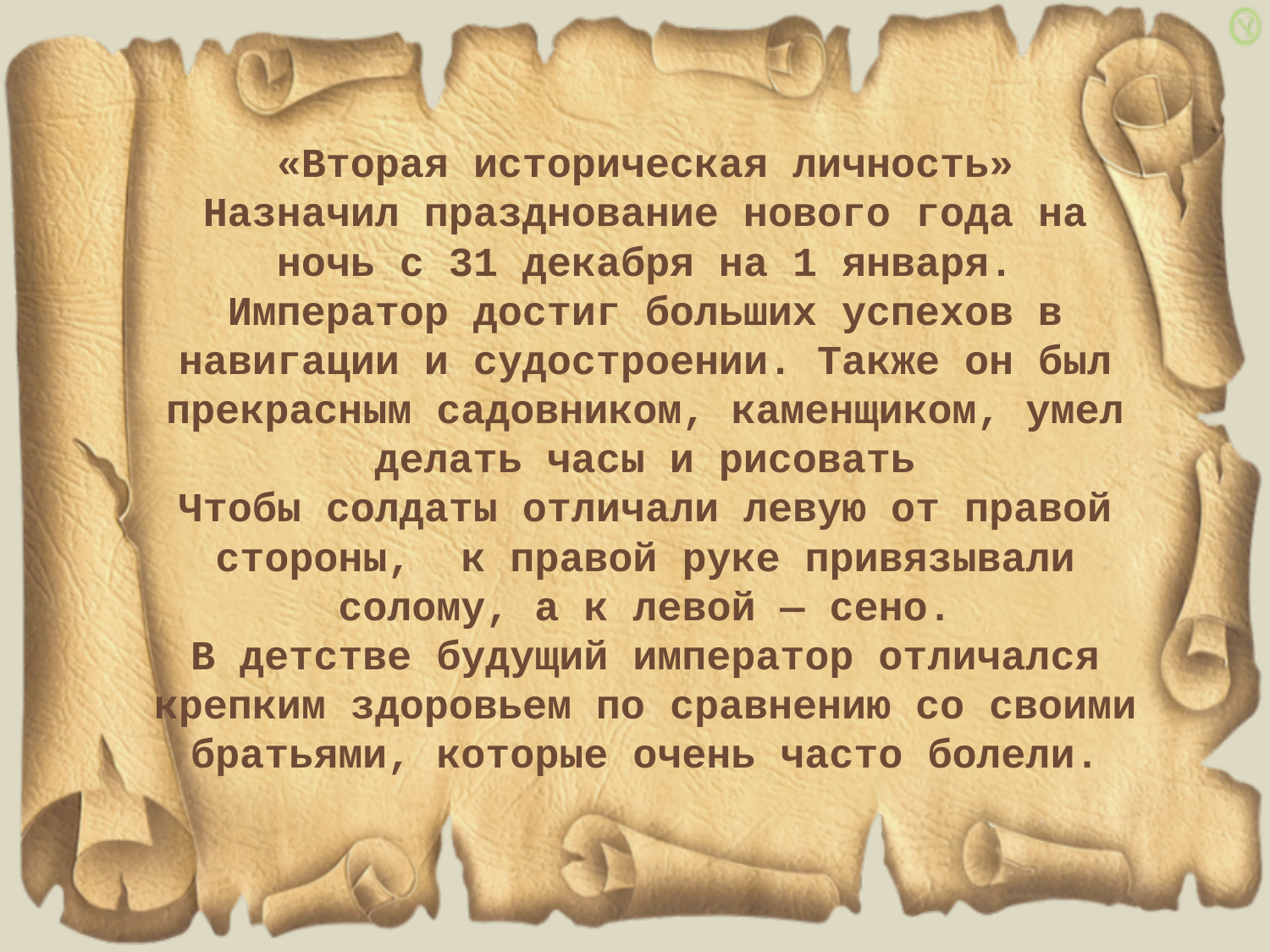

# «Вторая историческая личность» Назначил празднование нового года на ночь с 31 декабря на 1 января. Император достиг больших успехов в навигации и судостроении. Также он был прекрасным садовником, каменщиком, умел делать часы и рисовать Чтобы солдаты отличали левую от правой стороны,  к правой руке привязывали солому, а к левой — сено. В детстве будущий император отличался крепким здоровьем по сравнению со своими братьями, которые очень часто болели.